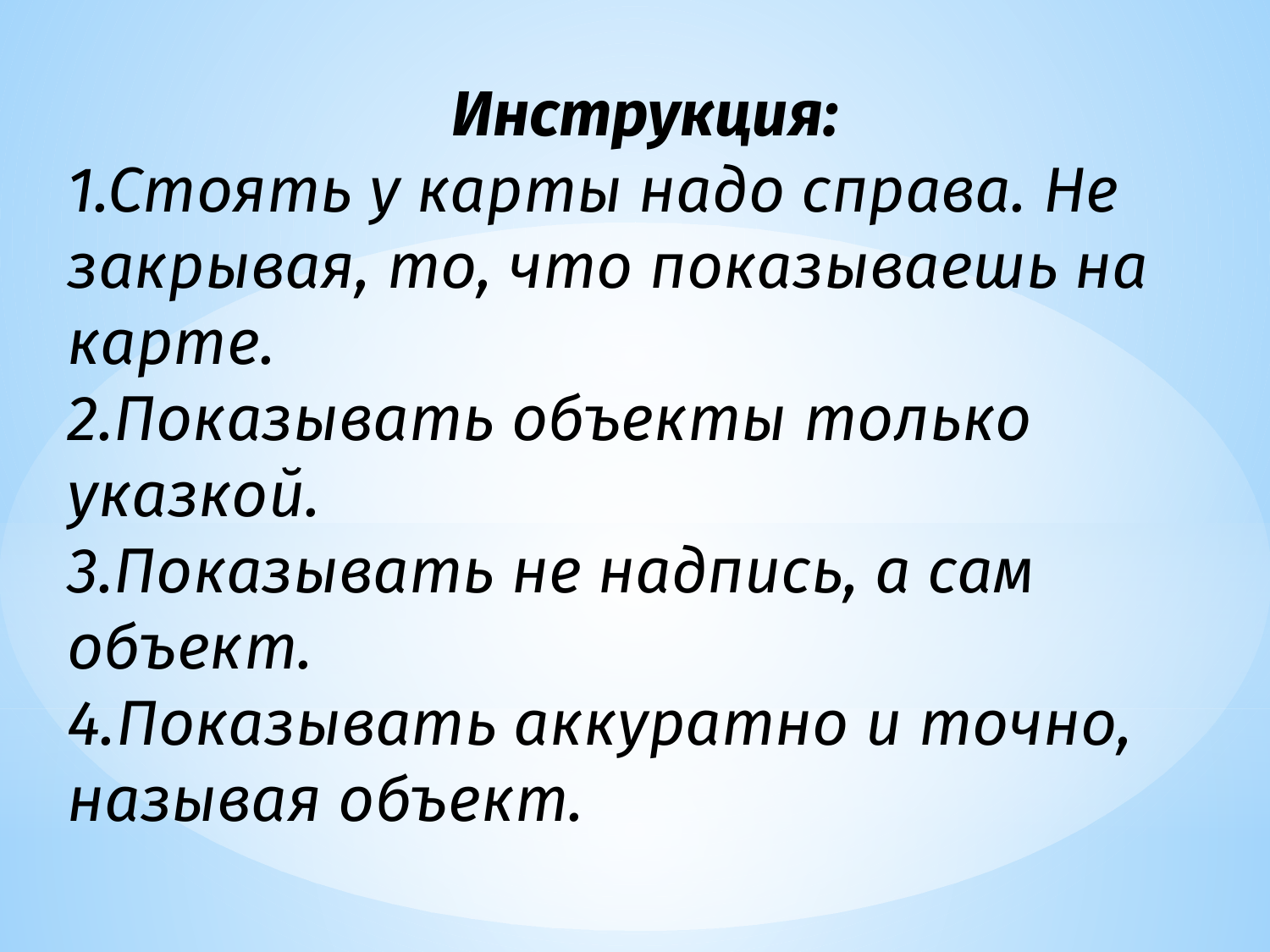

Инструкция:
1.Стоять у карты надо справа. Не закрывая, то, что показываешь на карте.
2.Показывать объекты только указкой.
3.Показывать не надпись, а сам объект.
4.Показывать аккуратно и точно, называя объект.
#